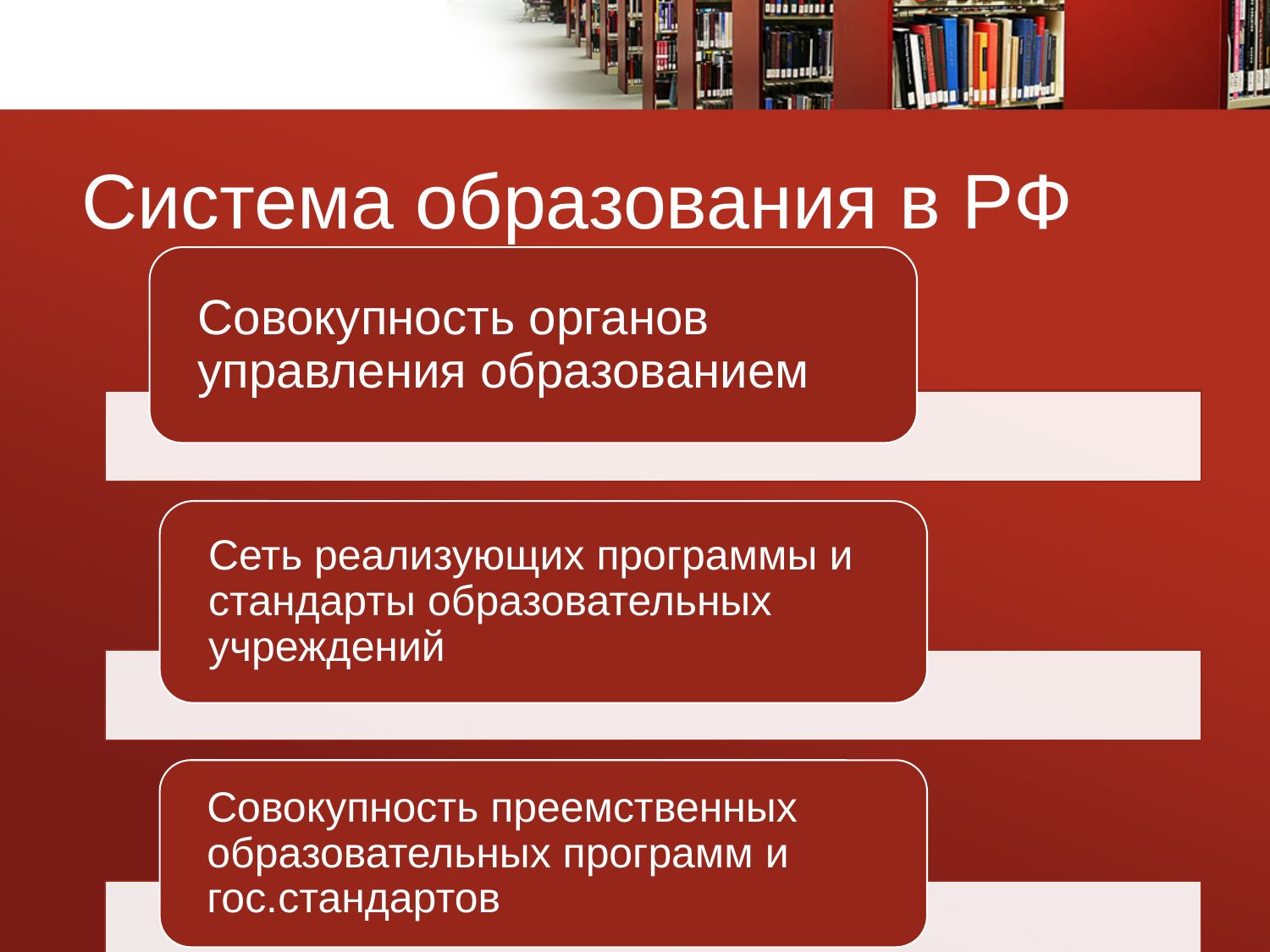

# Система образования в РФ
Совокупность органов управления образованием
Сеть реализующих программы и стандарты образовательных учреждений
Совокупность преемственных образовательных программ и гос.стандартов